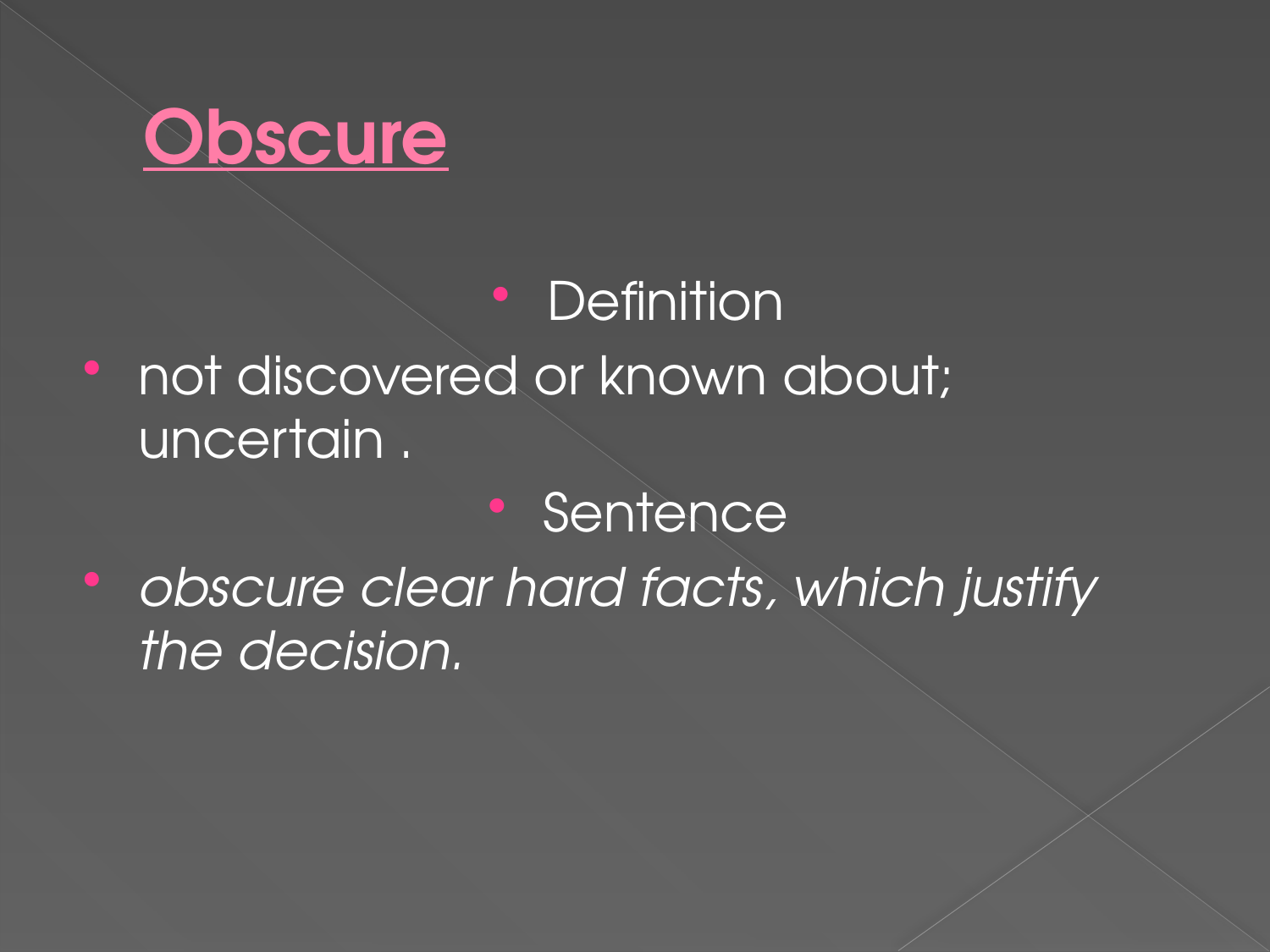

# Obscure
Definition
not discovered or known about; uncertain .
Sentence
obscure clear hard facts, which justify the decision.